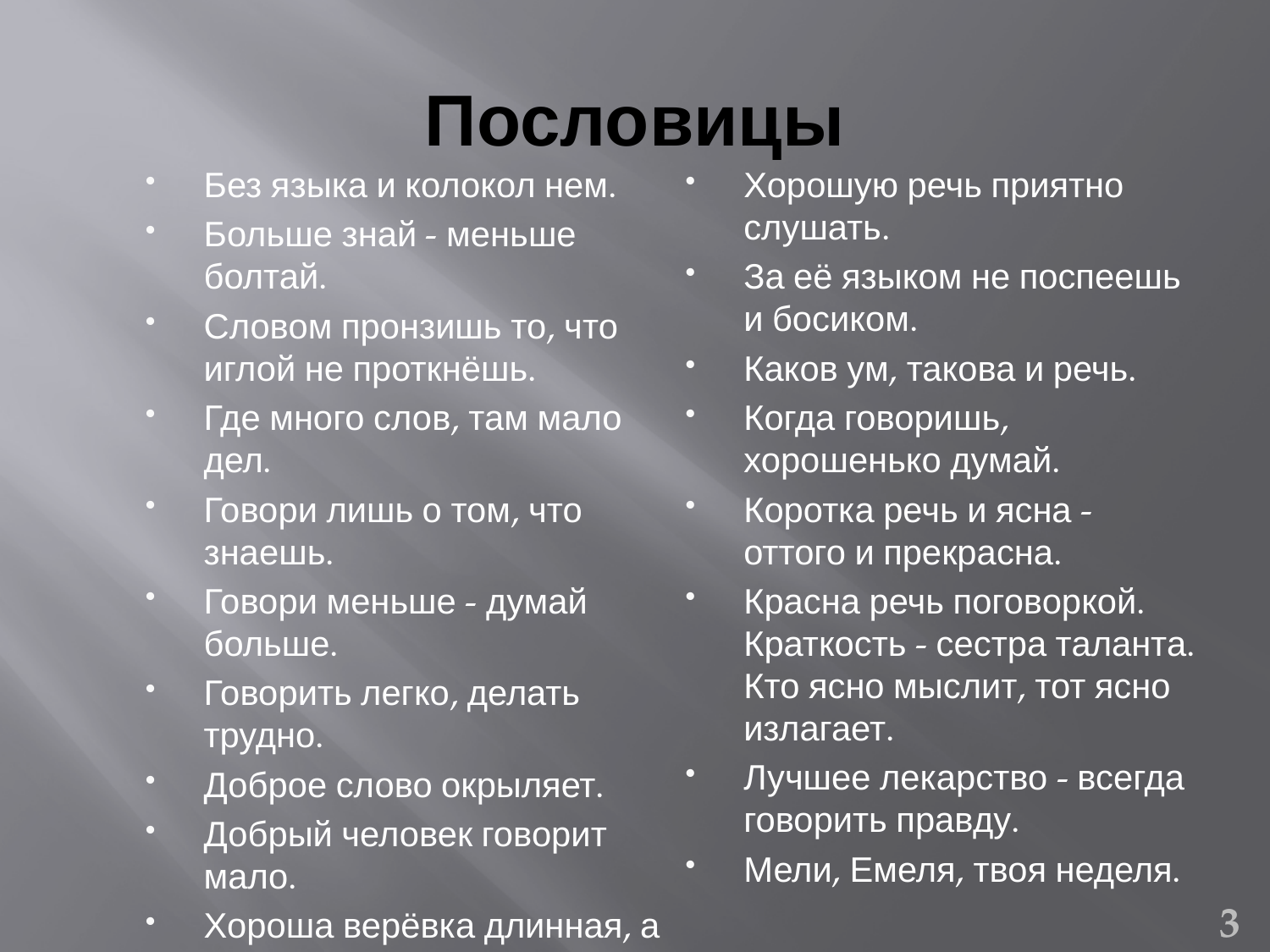

# Пословицы
Без языка и колокол нем.
Больше знай - меньше болтай.
Словом пронзишь то, что иглой не проткнёшь.
Где много слов, там мало дел.
Говори лишь о том, что знаешь.
Говори меньше - думай больше.
Говорить легко, делать трудно.
Доброе слово окрыляет.
Добрый человек говорит мало.
Хороша верёвка длинная, а речь короткая.
Хорошую речь приятно слушать.
За её языком не поспеешь и босиком.
Каков ум, такова и речь.
Когда говоришь, хорошенько думай.
Коротка речь и ясна - оттого и прекрасна.
Красна речь поговоркой. Краткость - сестра таланта. Кто ясно мыслит, тот ясно излагает.
Лучшее лекарство - всегда говорить правду.
Мели, Емеля, твоя неделя.

3